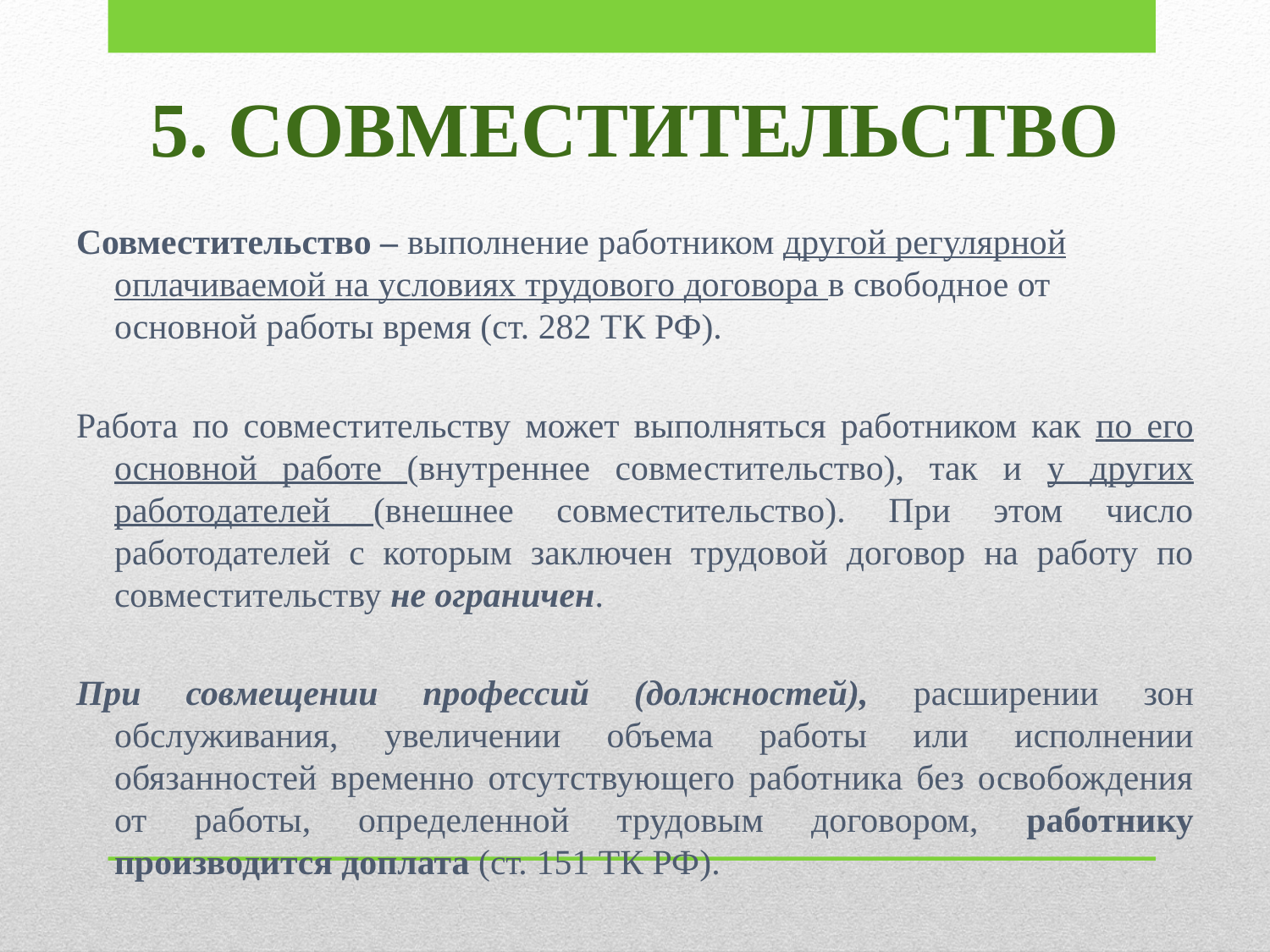

# 5. СОВМЕСТИТЕЛЬСТВО
Совместительство – выполнение работником другой регулярной оплачиваемой на условиях трудового договора в свободное от основной работы время (ст. 282 ТК РФ).

Работа по совместительству может выполняться работником как по его основной работе (внутреннее совместительство), так и у других работодателей (внешнее совместительство). При этом число работодателей с которым заключен трудовой договор на работу по совместительству не ограничен.

При совмещении профессий (должностей), расширении зон обслуживания, увеличении объема работы или исполнении обязанностей временно отсутствующего работника без освобождения от работы, определенной трудовым договором, работнику производится доплата (ст. 151 ТК РФ).